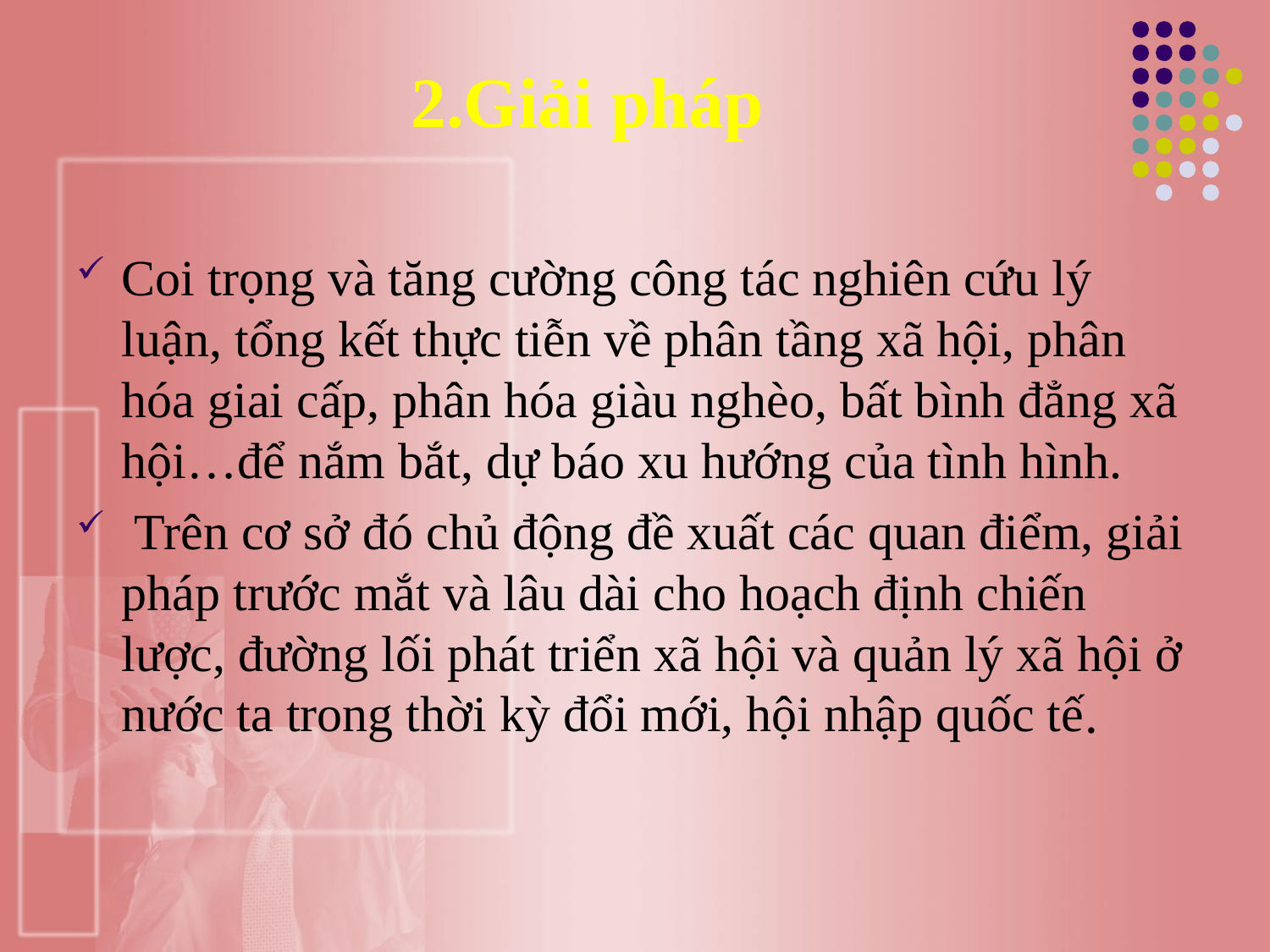

# 2.Giải pháp
Coi trọng và tăng cường công tác nghiên cứu lý luận, tổng kết thực tiễn về phân tầng xã hội, phân hóa giai cấp, phân hóa giàu nghèo, bất bình đẳng xã hội…để nắm bắt, dự báo xu hướng của tình hình.
 Trên cơ sở đó chủ động đề xuất các quan điểm, giải pháp trước mắt và lâu dài cho hoạch định chiến lược, đường lối phát triển xã hội và quản lý xã hội ở nước ta trong thời kỳ đổi mới, hội nhập quốc tế.